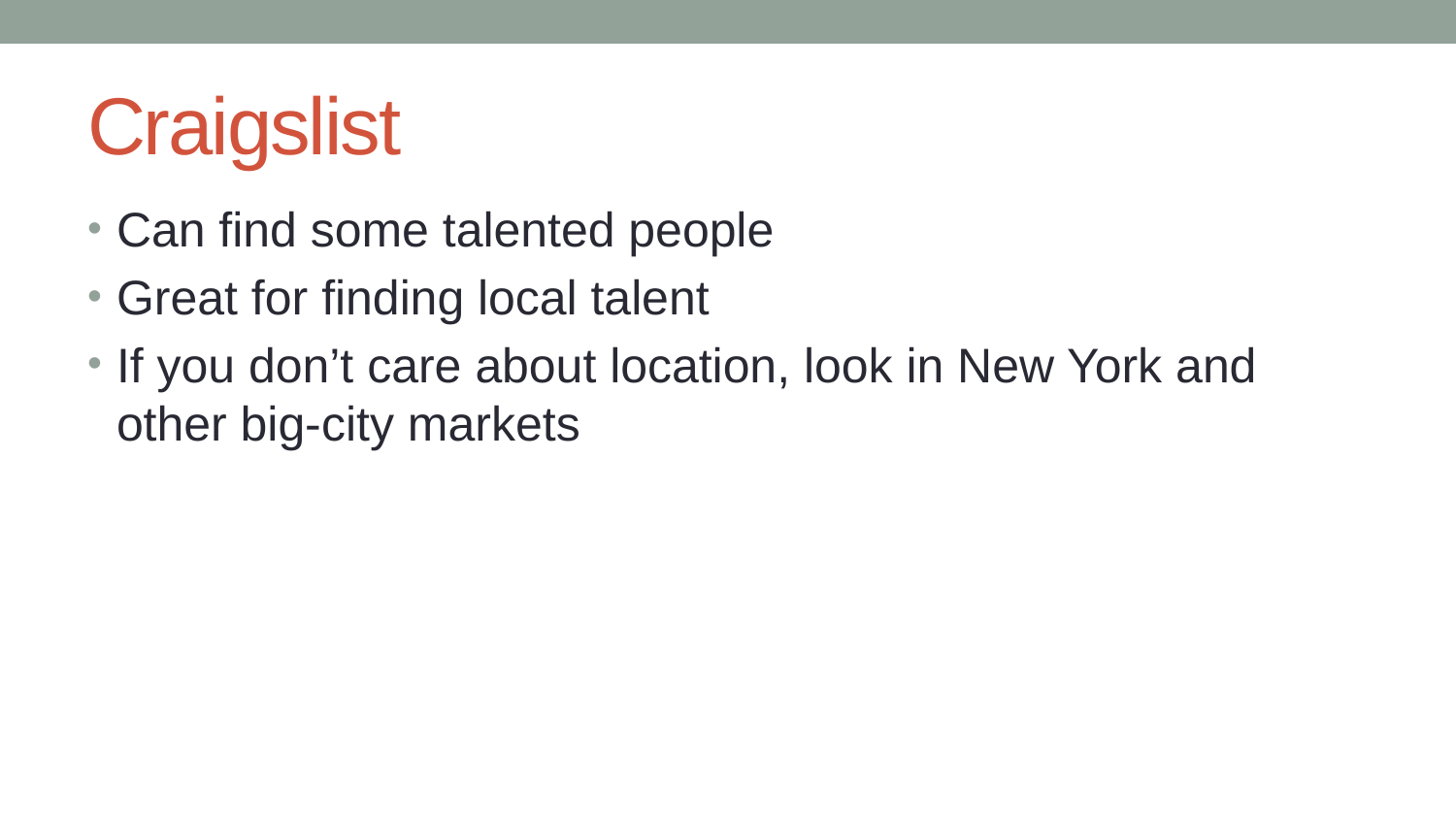

# Craigslist
Can find some talented people
Great for finding local talent
If you don’t care about location, look in New York and other big-city markets